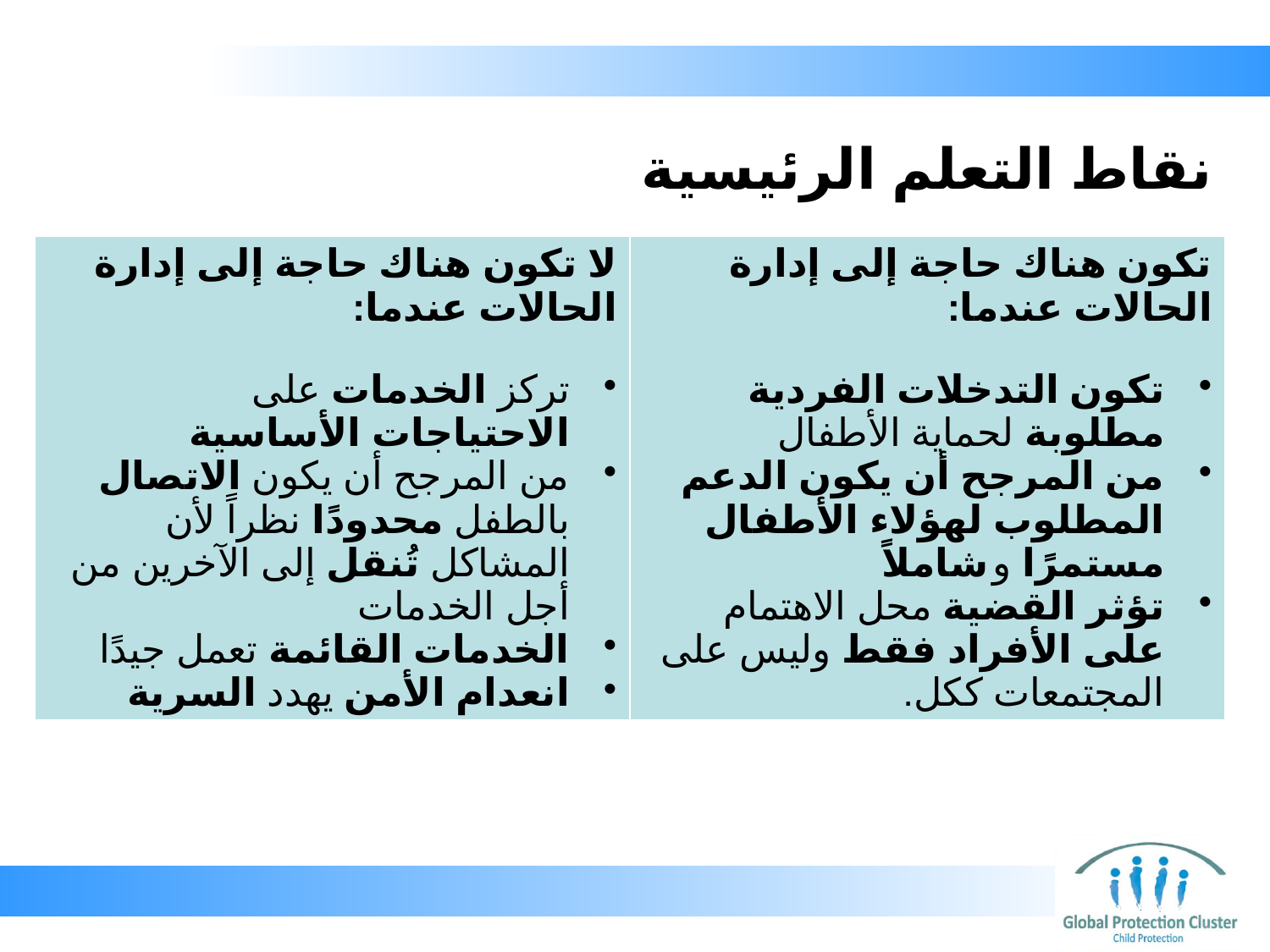

# نقاط التعلم الرئيسية
| لا تكون هناك حاجة إلى إدارة الحالات عندما: تركز الخدمات على الاحتياجات الأساسية من المرجح أن يكون الاتصال بالطفل محدودًا نظراً لأن المشاكل تُنقل إلى الآخرين من أجل الخدمات الخدمات القائمة تعمل جيدًا انعدام الأمن يهدد السرية | تكون هناك حاجة إلى إدارة الحالات عندما: تكون التدخلات الفردية مطلوبة لحماية الأطفال من المرجح أن يكون الدعم المطلوب لهؤلاء الأطفال مستمرًا وشاملاً تؤثر القضية محل الاهتمام على الأفراد فقط وليس على المجتمعات ككل. |
| --- | --- |